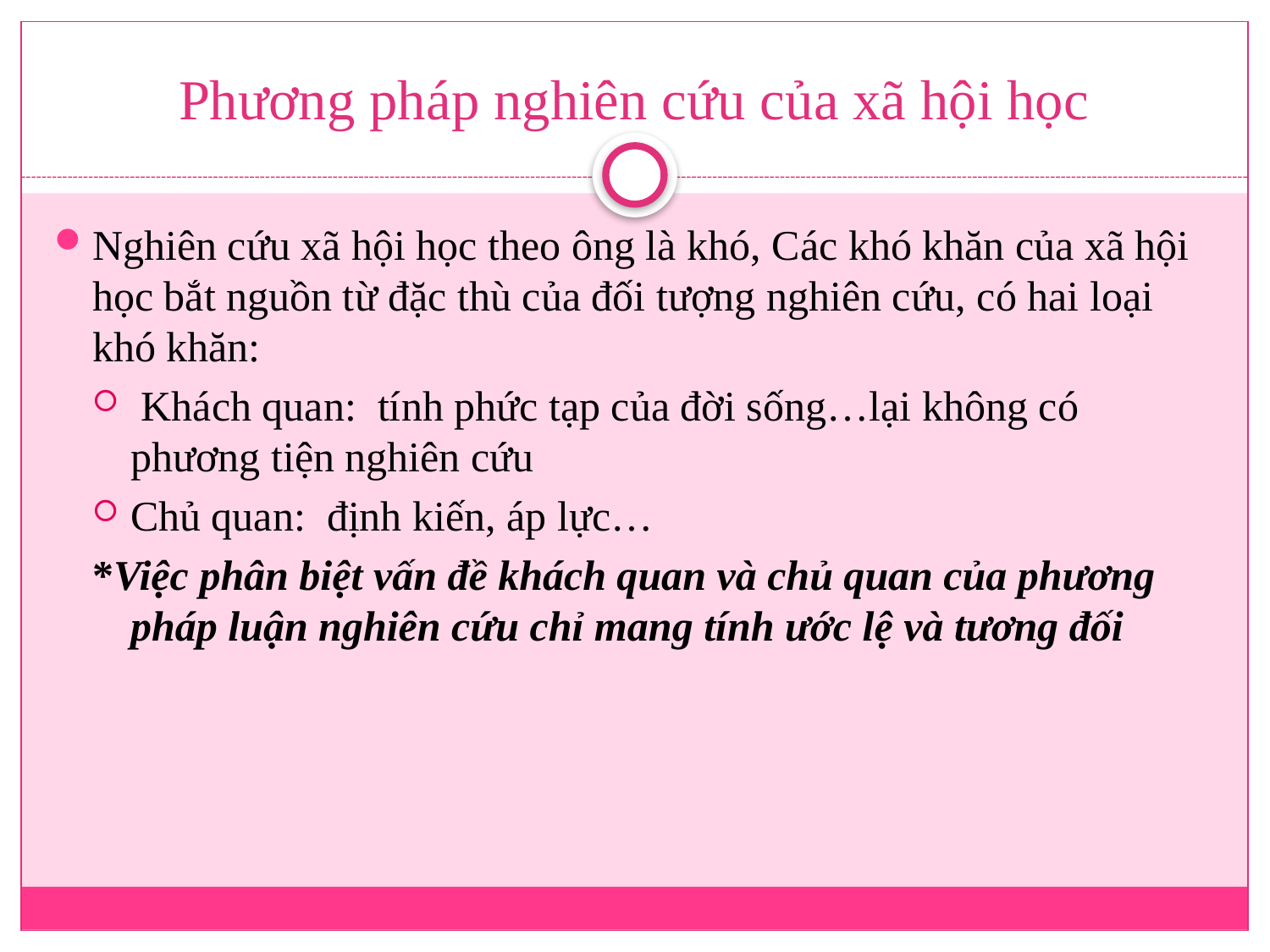

# Phương pháp nghiên cứu của xã hội học
Nghiên cứu xã hội học theo ông là khó, Các khó khăn của xã hội học bắt nguồn từ đặc thù của đối tượng nghiên cứu, có hai loại khó khăn:
 Khách quan:  tính phức tạp của đời sống…lại không có phương tiện nghiên cứu
Chủ quan:  định kiến, áp lực…
*Việc phân biệt vấn đề khách quan và chủ quan của phương pháp luận nghiên cứu chỉ mang tính ước lệ và tương đối